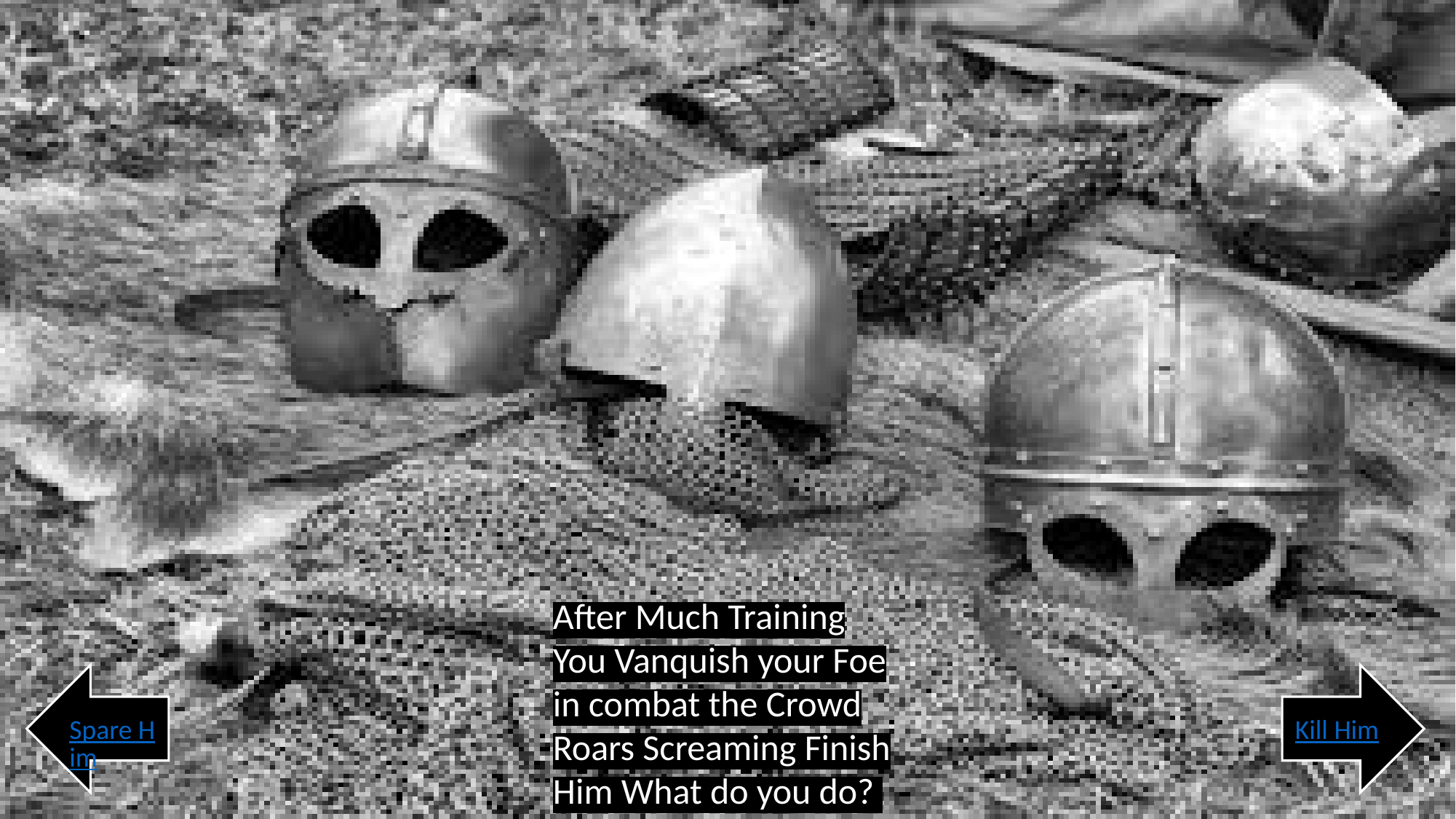

After Much Training You Vanquish your Foe in combat the Crowd Roars Screaming Finish Him What do you do?
Spare Him
Kill Him